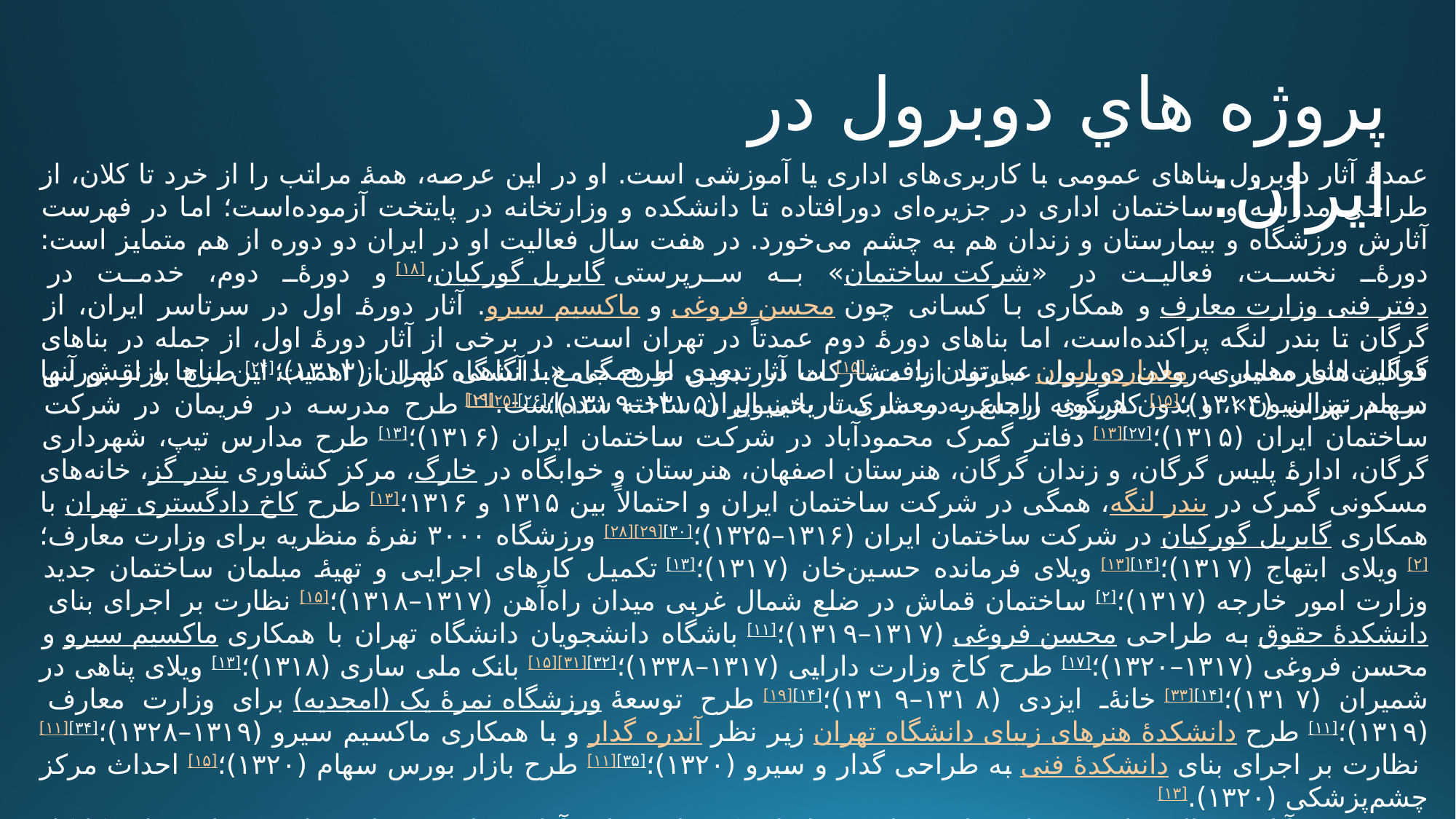

پروژه هاي دوبرول در ايران:
عمدهٔ آثار دوبرول بناهای عمومی با کاربری‌های اداری یا آموزشی است. او در این عرصه، همهٔ مراتب را از خرد تا کلان، از طراحی مدرسه و ساختمان اداری در جزیره‌ای دورافتاده تا دانشکده و وزارتخانه در پایتخت آزموده‌است؛ اما در فهرست آثارش ورزشگاه و بیمارستان و زندان هم به چشم می‌خورد. در هفت سال فعالیت او در ایران دو دوره از هم متمایز است: دورهٔ نخست، فعالیت در «شرکت ساختمان» به سرپرستی گابریل گورکیان،[۱۸] و دورهٔ دوم، خدمت در دفتر فنی وزارت معارف و همکاری با کسانی چون محسن فروغی و ماکسیم سیرو. آثار دورهٔ اول در سرتاسر ایران، از گرگان تا بندر لنگه پراکنده‌است، اما بناهای دورهٔ دوم عمدتاً در تهران است. در برخی از آثار دورهٔ اول، از جمله در بناهای گرگان اشاره‌هایی به معماری ایران می‌توان یافت،[۱۵] اما آثار بعدی او همگی «با آگاهی کامل از اهمیت این بناها و نقش آنها در مدرنیزاسیون»، و بدون هرگونه ارجاع به معماری تاریخی ایران ساخته شده‌است.[۱۹]
فعالیت‌های معماری رولان دوبرول عبارتند از: مشارکت در تدوین طرح جامع دانشگاه تهران (۱۳۱۳)؛[۲۴] طرح بازار بورس سهام تهران (۱۳۱۴)؛[۱۵] کازینوی رامسر در شرکت باتینیول (۱۳۱۵–۱۳۱۹)؛[۲][۲۵][۲۶] طرح مدرسه در فریمان در شرکت ساختمان ایران (۱۳۱۵)؛[۱۳][۲۷] دفاتر گمرک محمودآباد در شرکت ساختمان ایران (۱۳۱۶)؛[۱۳] طرح مدارس تیپ، شهرداری گرگان، ادارهٔ پلیس گرگان، و زندان گرگان، هنرستان اصفهان، هنرستان و خوابگاه در خارگ، مرکز کشاوری بندر گز، خانه‌های مسکونی گمرک در بندر لنگه، همگی در شرکت ساختمان ایران و احتمالاً بین ۱۳۱۵ و ۱۳۱۶؛[۱۳] طرح کاخ دادگستری تهران با همکاری گابریل گورکیان در شرکت ساختمان ایران (۱۳۱۶–۱۳۲۵)؛[۲۸][۲۹][۳۰] ورزشگاه ۳۰۰۰ نفرهٔ منظریه برای وزارت معارف؛[۲] ویلای ابتهاج (۱۳۱۷)؛[۱۳][۱۴] ویلای فرمانده حسین‌خان (۱۳۱۷)؛[۱۳] تکمیل کارهای اجرایی و تهیهٔ مبلمان ساختمان جدید وزارت امور خارجه (۱۳۱۷)؛[۲] ساختمان قماش در ضلع شمال غربی میدان راه‌آهن (۱۳۱۷–۱۳۱۸)؛[۱۵] نظارت بر اجرای بنای دانشکدهٔ حقوق به طراحی محسن فروغی (۱۳۱۷–۱۳۱۹)؛[۱۱] باشگاه دانشجویان دانشگاه تهران با همکاری ماکسیم سیرو و محسن فروغی (۱۳۱۷–۱۳۲۰)؛[۱۷] طرح کاخ وزارت دارایی (۱۳۱۷–۱۳۳۸)؛[۱۵][۳۱][۳۲] بانک ملی ساری (۱۳۱۸)؛[۱۳] ویلای پناهی در شمیران (۱۳۱۷)؛[۳۳][۱۴] خانهٔ ایزدی (۱۳۱۸–۱۳۱۹)؛[۱۹][۱۴] طرح توسعهٔ ورزشگاه نمرهٔ یک (امجدیه) برای وزارت معارف (۱۳۱۹)؛[۱۱] طرح دانشکدهٔ هنرهای زیبای دانشگاه تهران زیر نظر آندره گدار و با همکاری ماکسیم سیرو (۱۳۱۹–۱۳۲۸)؛[۱۱][۳۴] نظارت بر اجرای بنای دانشکدهٔ فنی به طراحی گدار و سیرو (۱۳۲۰)؛[۱۱][۳۵] طرح بازار بورس سهام (۱۳۲۰)؛[۱۵] احداث مرکز چشم‌پزشکی (۱۳۲۰).[۱۳]
در فهرست آثار و فعالیت‌های دوبرول به این موارد نیز اشاره کرده‌اند: ویلای آقای عدل در تهران؛ ویلای صفیان؛ ویلای کلنکل درخشان در شمیران؛ ویلای بینا؛ ساختمان مسکونی پناهی؛ ساختمان شرکت آنتروپریز؛[۱۳] طرح جامع محلهٔ وزارتخانه‌ها؛[۱۱] دبستان (یا هنرستان) حافظ در مجاورت امامزاده زید تهران؛ سالن اپرا، انبار پنبه؛[۱۹] نظارت بر اجرای بیمارستان وزارت دارایی؛[۲] و طرح بیمارستان ۲۲۵ تختخوابی برای شهرداری.[۱۳